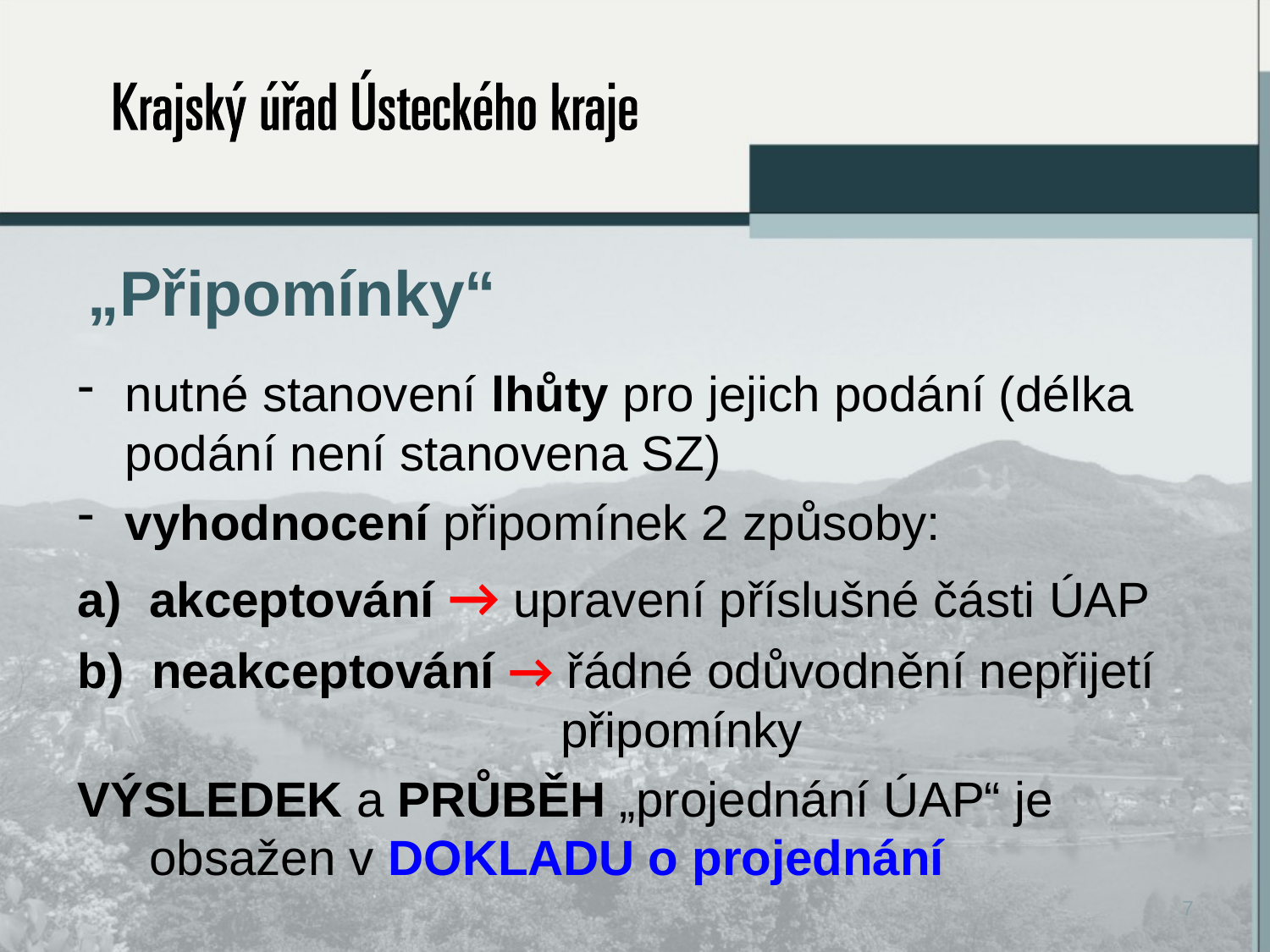

# „Připomínky“
nutné stanovení lhůty pro jejich podání (délka podání není stanovena SZ)
vyhodnocení připomínek 2 způsoby:
akceptování → upravení příslušné části ÚAP
b)  neakceptování → řádné odůvodnění nepřijetí
                              připomínky
VÝSLEDEK a PRŮBĚH „projednání ÚAP“ je obsažen v DOKLADU o projednání
7